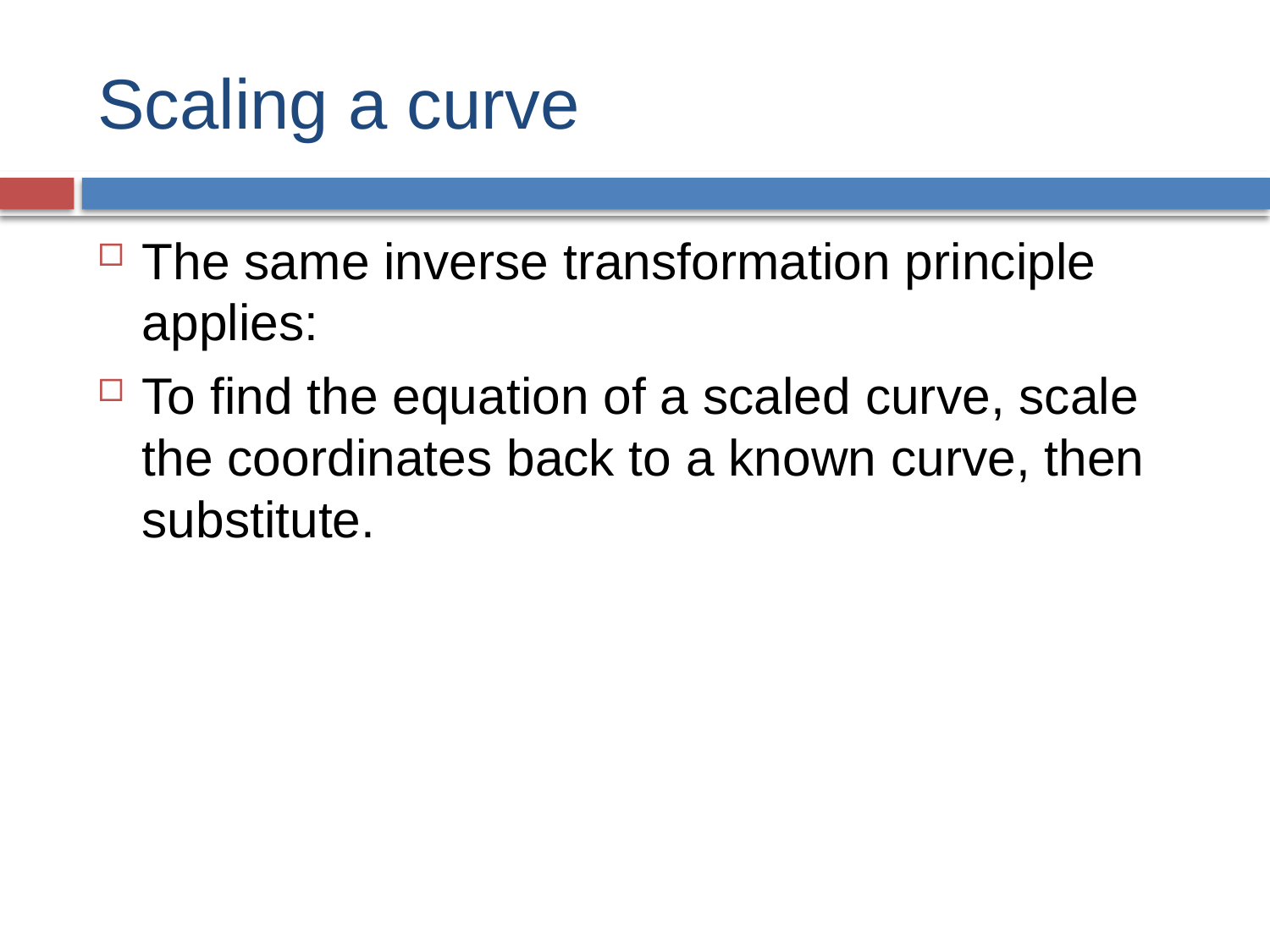

# Scaling a curve
The same inverse transformation principle applies:
To find the equation of a scaled curve, scale the coordinates back to a known curve, then substitute.